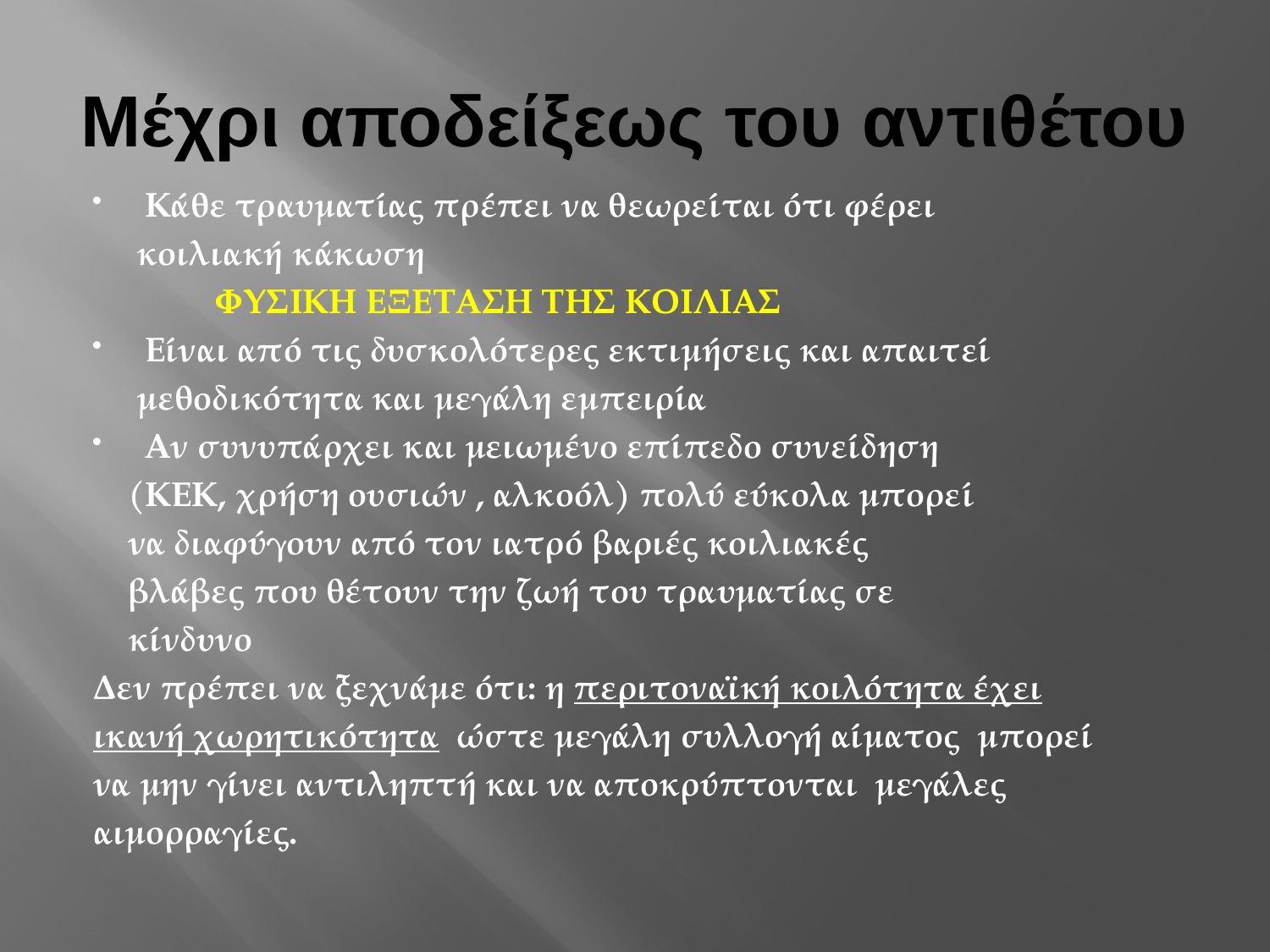

# Μέχρι αποδείξεως του αντιθέτου
Κάθε τραυματίας πρέπει να θεωρείται ότι φέρει
     κοιλιακή κάκωση
              ΦΥΣΙΚΗ ΕΞΕΤΑΣΗ ΤΗΣ ΚΟΙΛΙΑΣ
Είναι από τις δυσκολότερες εκτιμήσεις και απαιτεί
     μεθοδικότητα και μεγάλη εμπειρία
Αν συνυπάρχει και μειωμένο επίπεδο συνείδηση
    (ΚΕΚ, χρήση ουσιών , αλκοόλ) πολύ εύκολα μπορεί
    να διαφύγουν από τον ιατρό βαριές κοιλιακές
    βλάβες που θέτουν την ζωή του τραυματίας σε
    κίνδυνο
Δεν πρέπει να ξεχνάμε ότι: η περιτοναϊκή κοιλότητα έχει
ικανή χωρητικότητα  ώστε μεγάλη συλλογή αίματος  μπορεί
να μην γίνει αντιληπτή και να αποκρύπτονται  μεγάλες
αιμορραγίες.